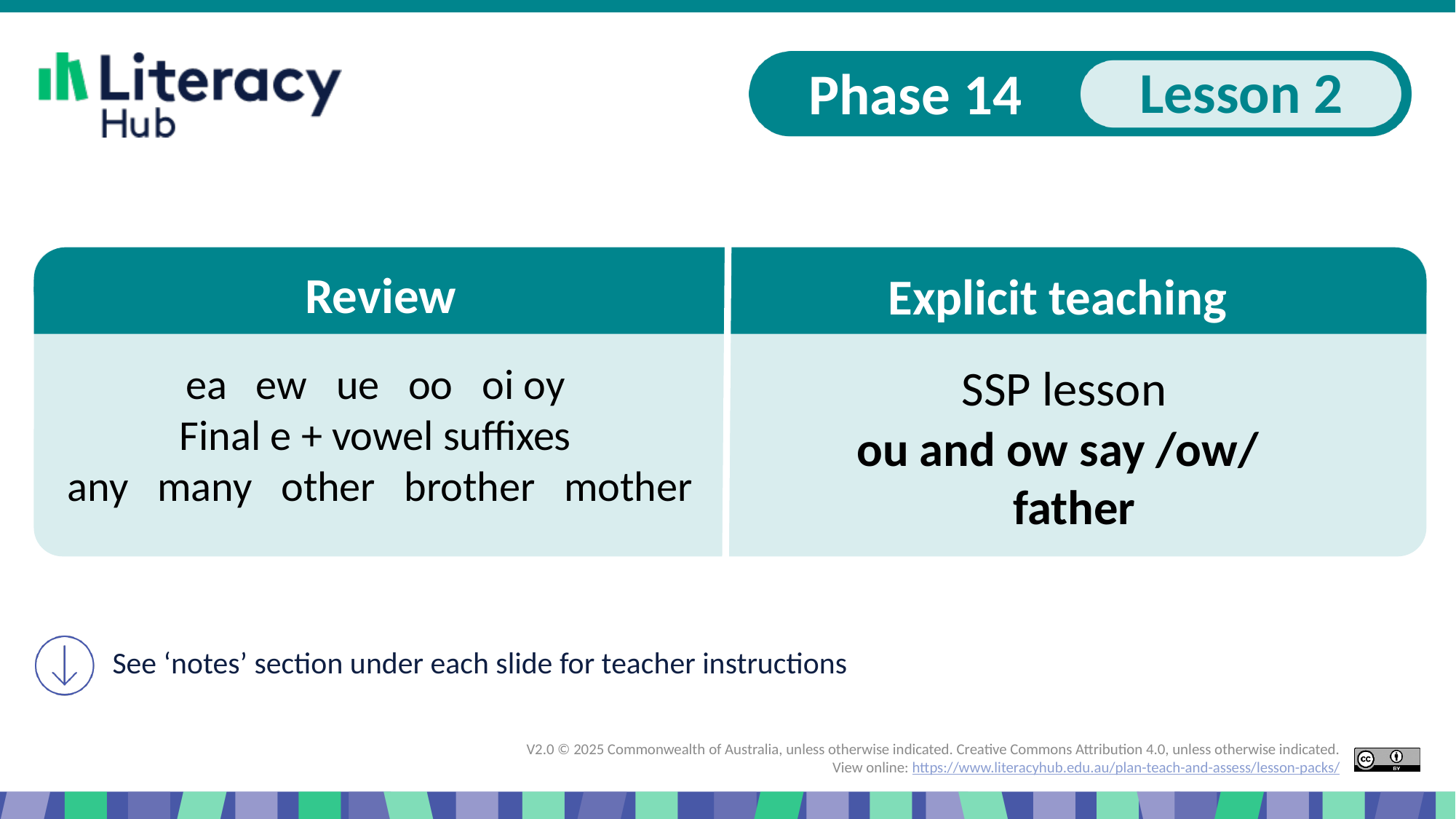

Slide 1 Phase 14 Lesson 2 Explicit teaching ou and ow say /ow/
ea   ew   ue   oo   oi oy
Final e + vowel suffixes
any   many   other   brother   mother
ou and ow say /ow/
father